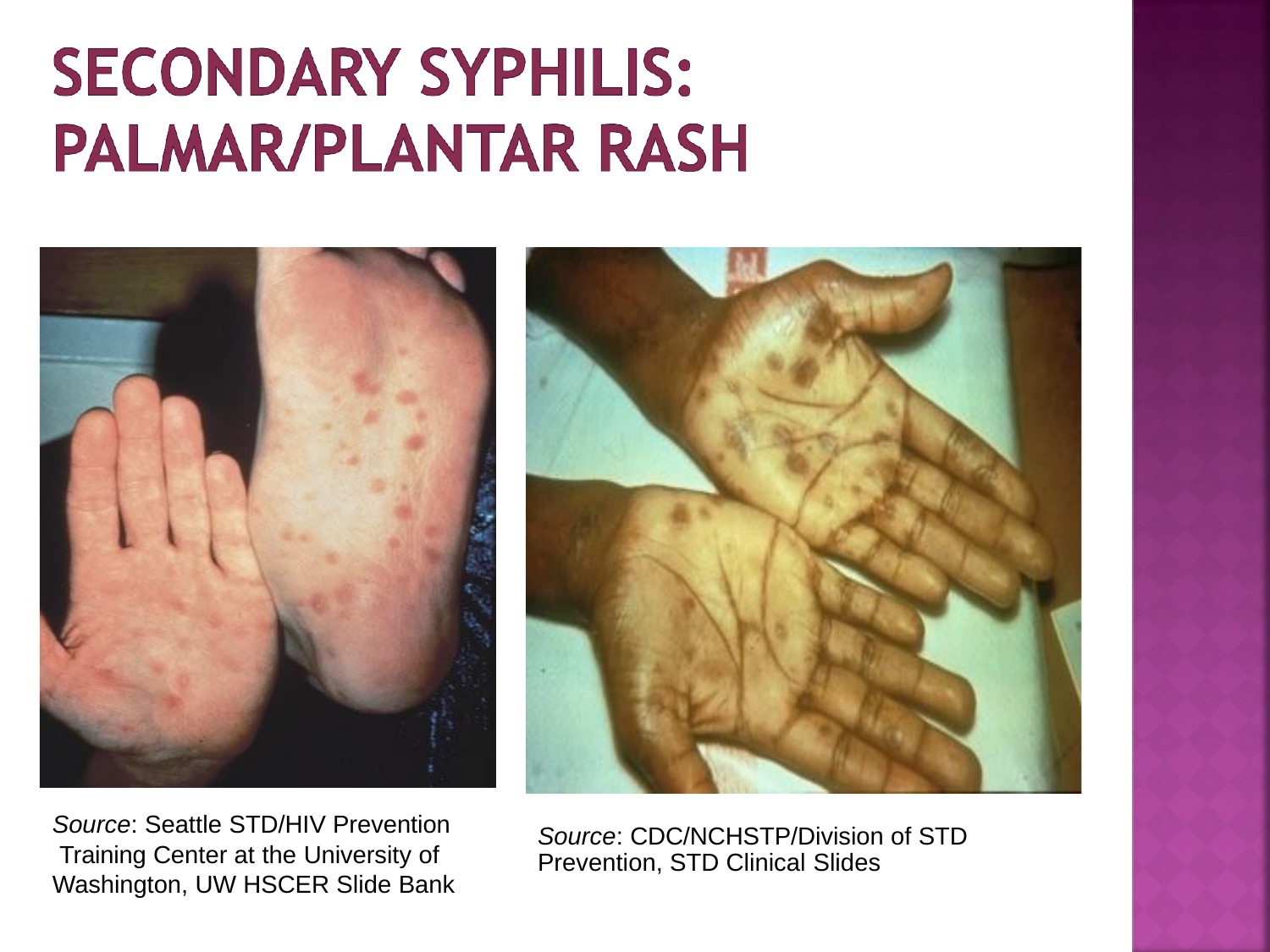

Source: Seattle STD/HIV Prevention  Training Center at the University of  Washington, UW HSCER Slide Bank
Source: CDC/NCHSTP/Division of STD
Prevention, STD Clinical Slides